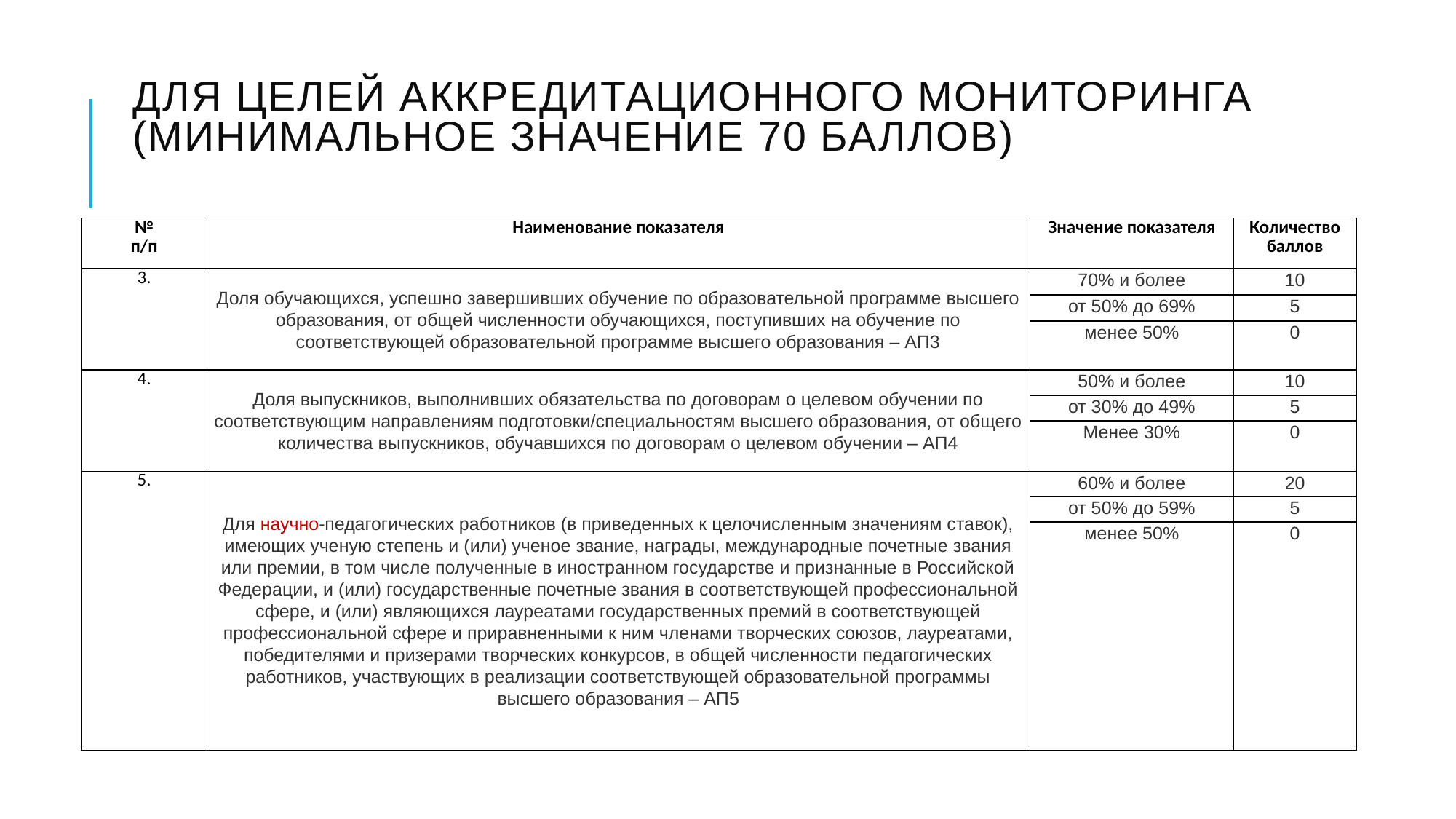

# Для целей аккредитационного мониторинга (минимальное значение 70 баллов)
| № п/п | Наименование показателя | Значение показателя | Количество баллов |
| --- | --- | --- | --- |
| 3. | Доля обучающихся, успешно завершивших обучение по образовательной программе высшего образования, от общей численности обучающихся, поступивших на обучение по соответствующей образовательной программе высшего образования – АП3 | 70% и более | 10 |
|  |  | от 50% до 69% | 5 |
|  |  | менее 50% | 0 |
| 4. | Доля выпускников, выполнивших обязательства по договорам о целевом обучении по соответствующим направлениям подготовки/специальностям высшего образования, от общего количества выпускников, обучавшихся по договорам о целевом обучении – АП4 | 50% и более | 10 |
|  |  | от 30% до 49% | 5 |
|  |  | Менее 30% | 0 |
| 5. | Для научно-педагогических работников (в приведенных к целочисленным значениям ставок), имеющих ученую степень и (или) ученое звание, награды, международные почетные звания или премии, в том числе полученные в иностранном государстве и признанные в Российской Федерации, и (или) государственные почетные звания в соответствующей профессиональной сфере, и (или) являющихся лауреатами государственных премий в соответствующей профессиональной сфере и приравненными к ним членами творческих союзов, лауреатами, победителями и призерами творческих конкурсов, в общей численности педагогических работников, участвующих в реализации соответствующей образовательной программы высшего образования – АП5 | 60% и более | 20 |
|  |  | от 50% до 59% | 5 |
|  |  | менее 50% | 0 |